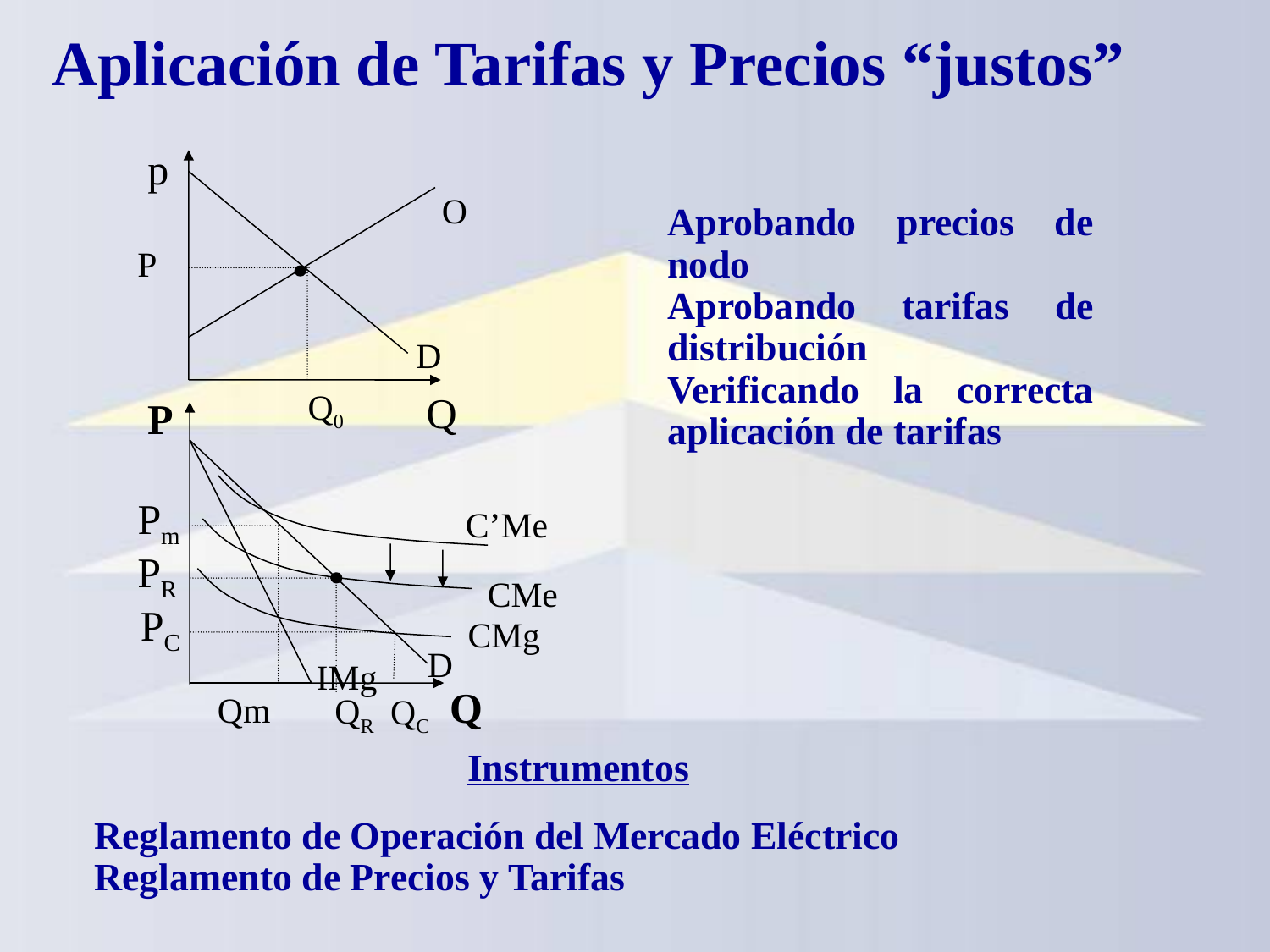

Aplicación de Tarifas y Precios “justos”
p

O

Aprobando precios de nodo
Aprobando tarifas de distribución
Verificando la correcta aplicación de tarifas
P

D
Q0

Q

P

Pm
C’Me

PR

CMe

PC
CMg

D
IMg
Q
Qm
QR

QC
Instrumentos
Reglamento de Operación del Mercado Eléctrico
Reglamento de Precios y Tarifas